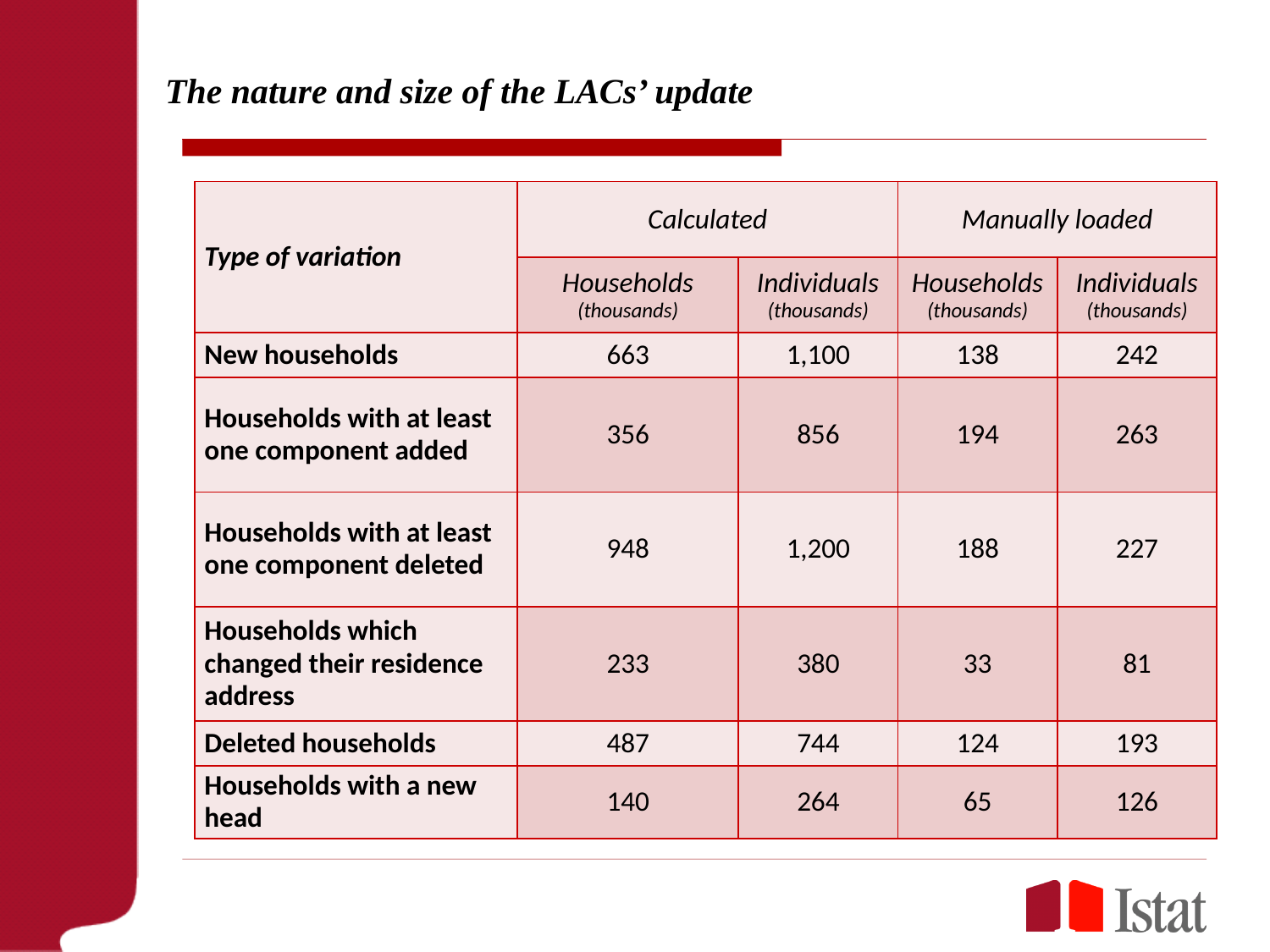

# The nature and size of the LACs’ update
| Type of variation | Calculated |  | Manually loaded |  |
| --- | --- | --- | --- | --- |
|  | Households (thousands) | Individuals (thousands) | Households (thousands) | Individuals (thousands) |
| New households | 663 | 1,100 | 138 | 242 |
| Households with at least one component added | 356 | 856 | 194 | 263 |
| Households with at least one component deleted | 948 | 1,200 | 188 | 227 |
| Households which changed their residence address | 233 | 380 | 33 | 81 |
| Deleted households | 487 | 744 | 124 | 193 |
| Households with a new head | 140 | 264 | 65 | 126 |